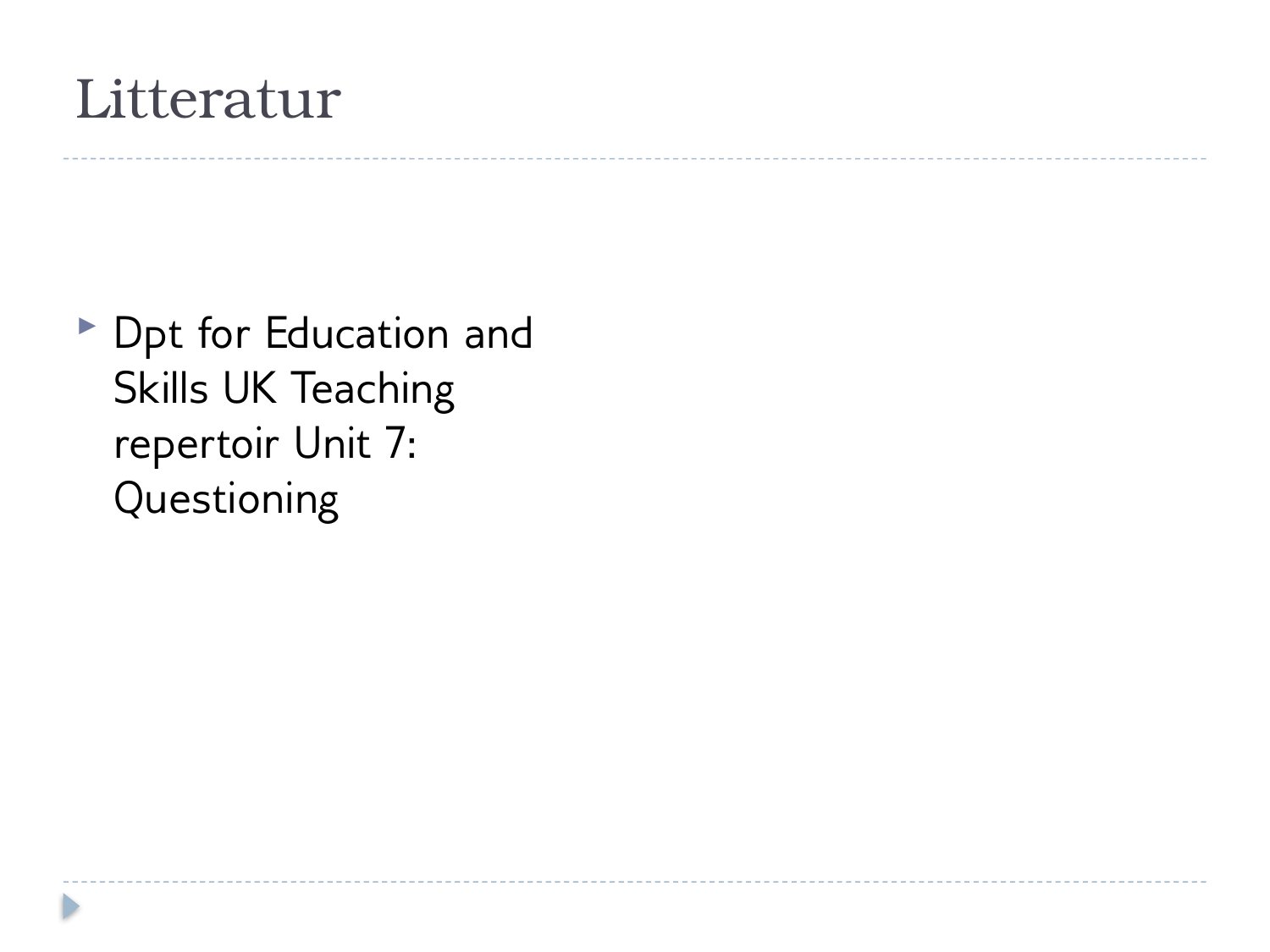

# Litteratur

Dpt for Education and Skills UK Teaching repertoir Unit 7: Questioning